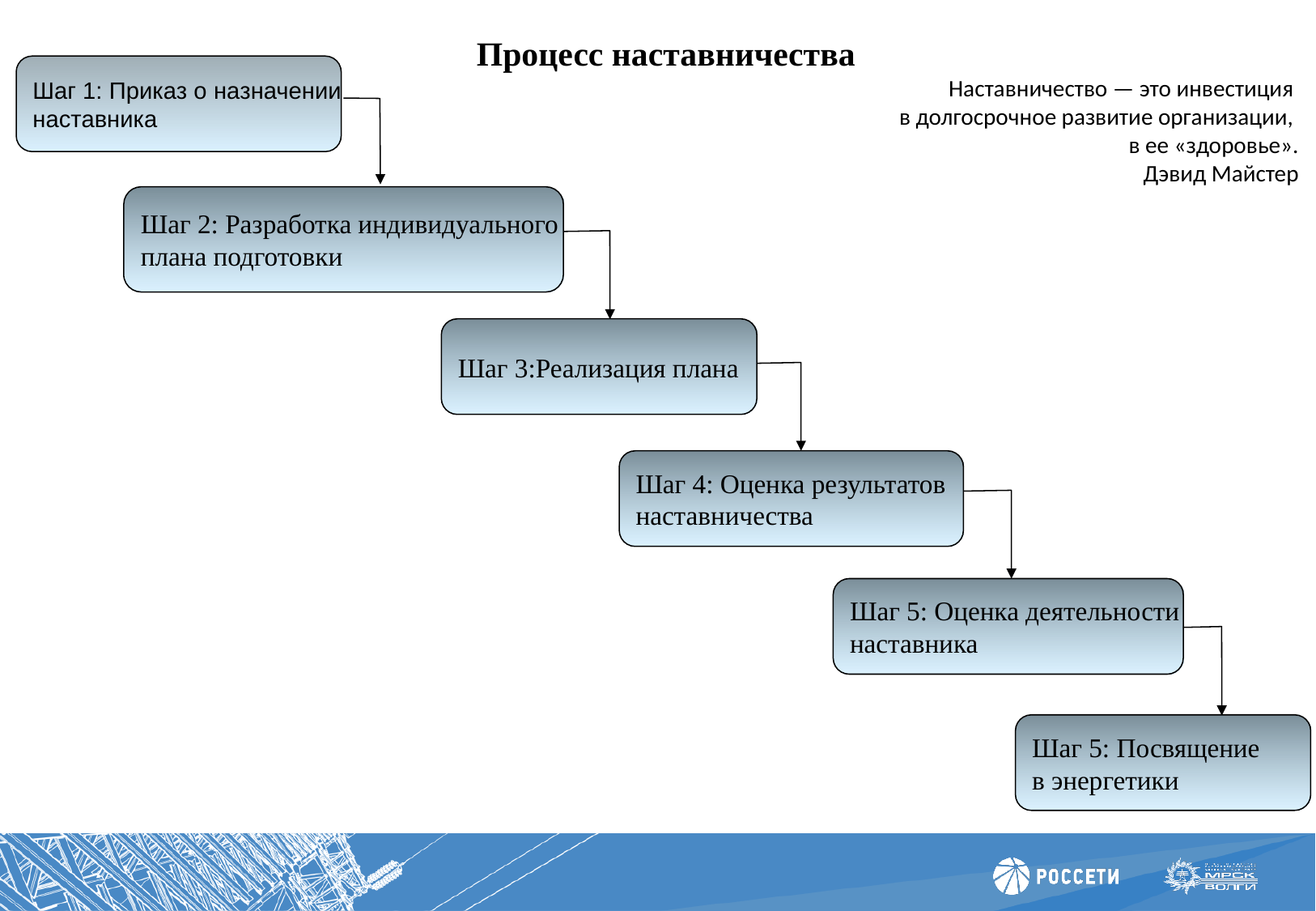

Наставничество — это инвестиция
в долгосрочное развитие организации,
в ее «здоровье».
Дэвид Майстер
# Процесс наставничества
Шаг 1: Приказ о назначении
наставника

Шаг 2: Разработка индивидуального
плана подготовки

Шаг 3:Реализация плана

Шаг 4: Оценка результатов
наставничества

Шаг 5: Оценка деятельности
наставника

Шаг 5: Посвящение
в энергетики